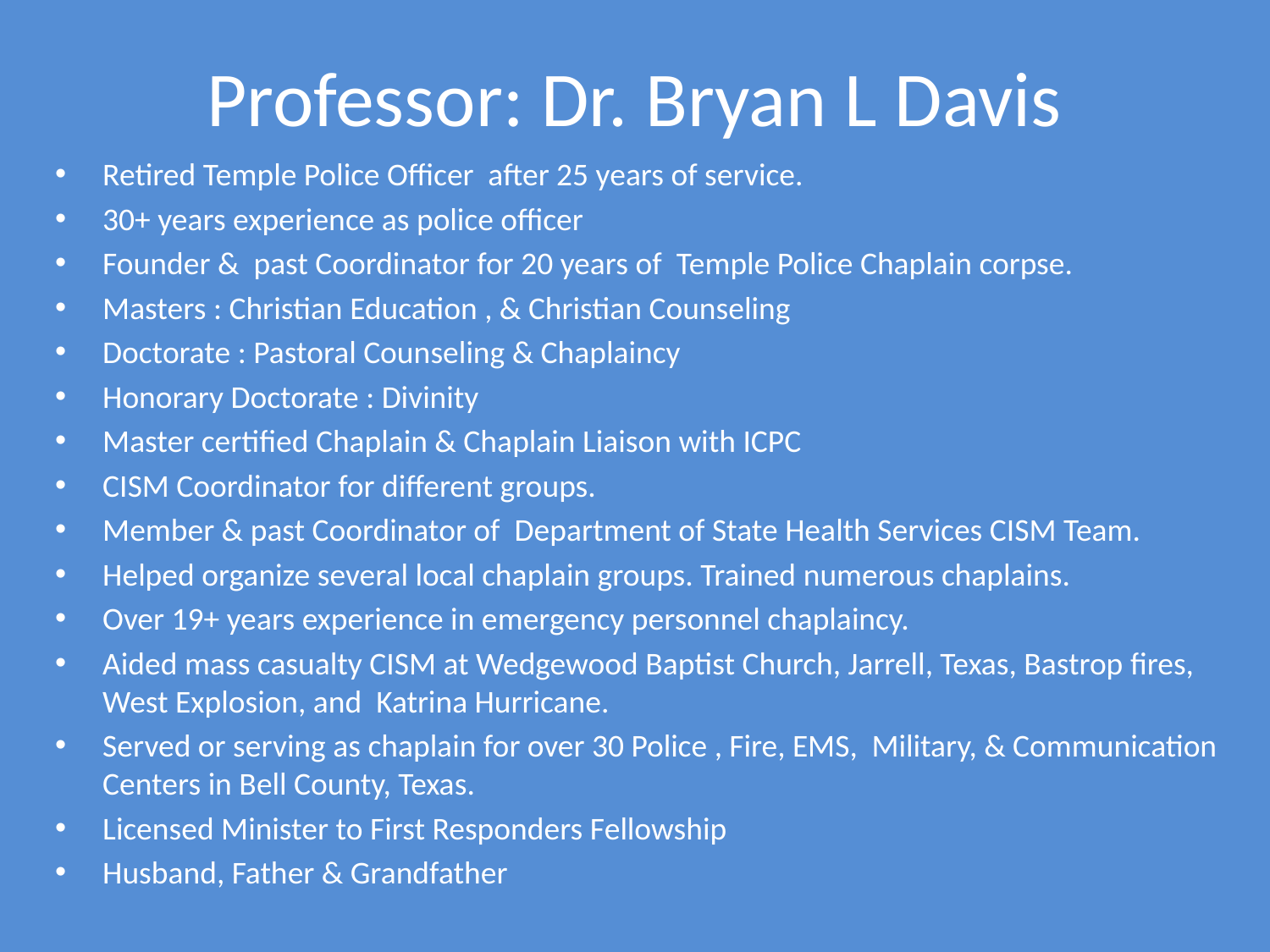

# Professor: Dr. Bryan L Davis
Retired Temple Police Officer  after 25 years of service.
30+ years experience as police officer
Founder &  past Coordinator for 20 years of  Temple Police Chaplain corpse.
Masters : Christian Education , & Christian Counseling
Doctorate : Pastoral Counseling & Chaplaincy
Honorary Doctorate : Divinity
Master certified Chaplain & Chaplain Liaison with ICPC
CISM Coordinator for different groups.
Member & past Coordinator of  Department of State Health Services CISM Team.
Helped organize several local chaplain groups. Trained numerous chaplains.
Over 19+ years experience in emergency personnel chaplaincy.
Aided mass casualty CISM at Wedgewood Baptist Church, Jarrell, Texas, Bastrop fires, West Explosion, and  Katrina Hurricane.
Served or serving as chaplain for over 30 Police , Fire, EMS,  Military, & Communication Centers in Bell County, Texas.
Licensed Minister to First Responders Fellowship
Husband, Father & Grandfather